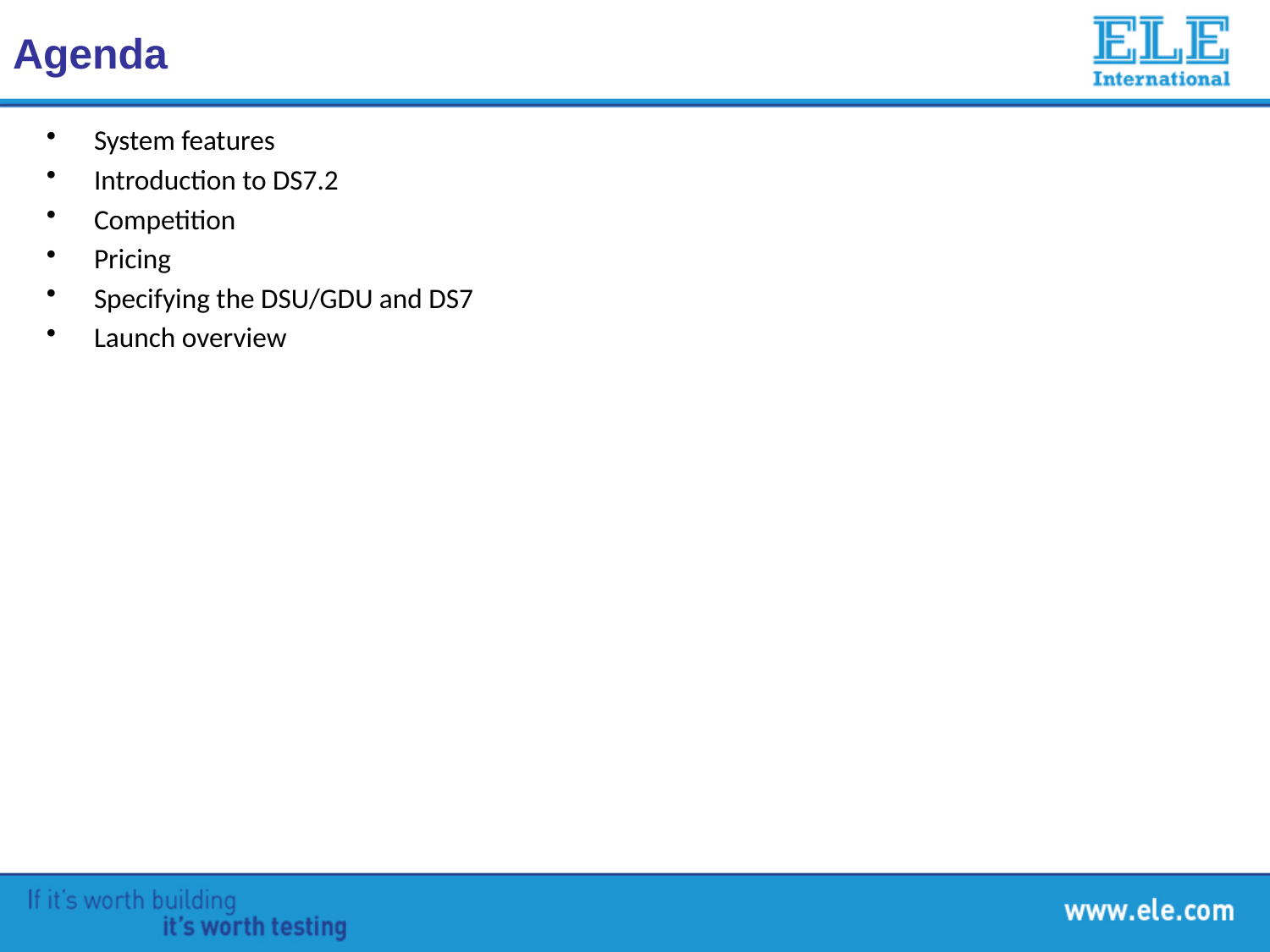

# Agenda
System features
Introduction to DS7.2
Competition
Pricing
Specifying the DSU/GDU and DS7
Launch overview